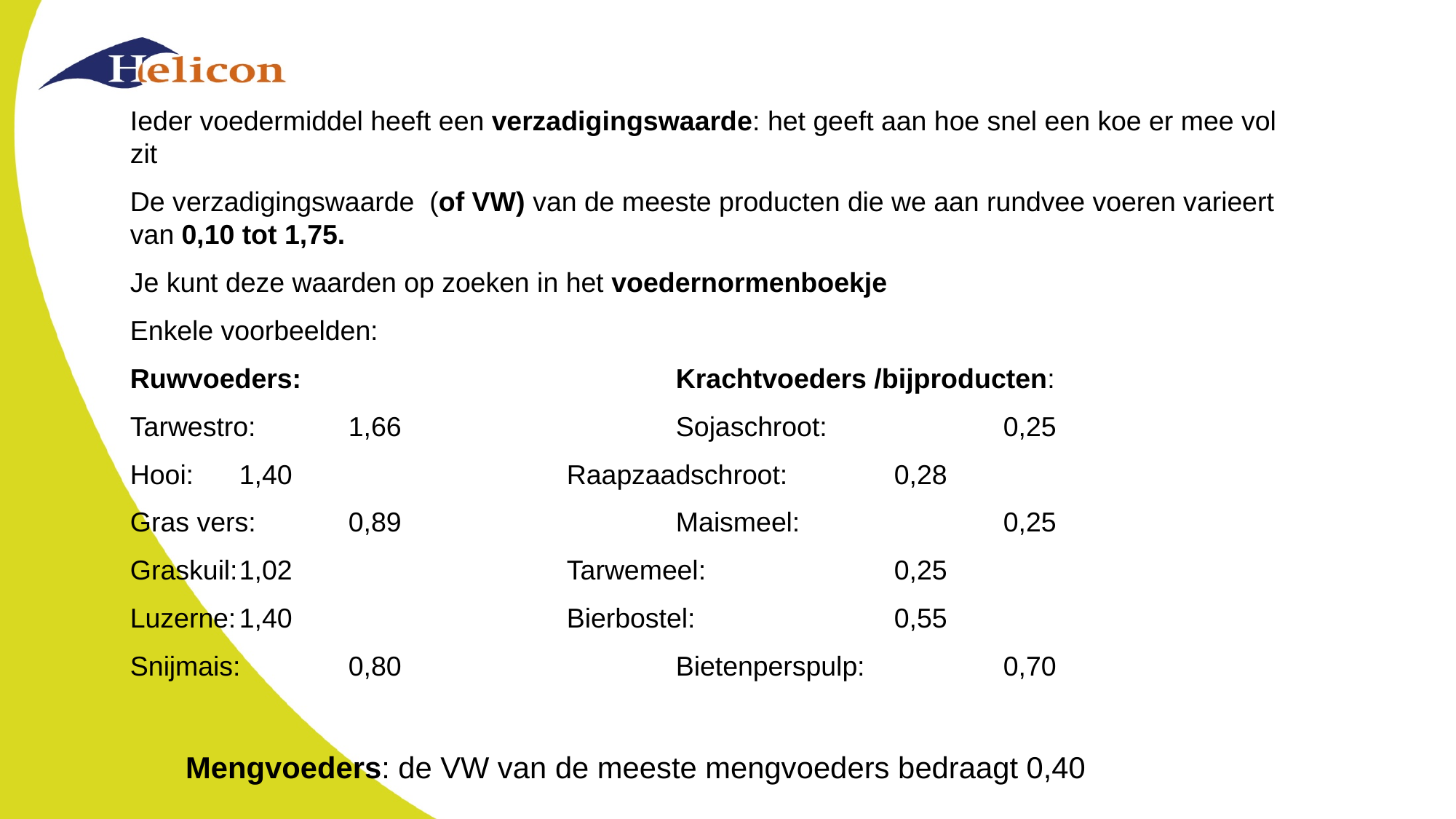

#
Ieder voedermiddel heeft een verzadigingswaarde: het geeft aan hoe snel een koe er mee vol zit
De verzadigingswaarde  (of VW) van de meeste producten die we aan rundvee voeren varieert van 0,10 tot 1,75.
Je kunt deze waarden op zoeken in het voedernormenboekje
Enkele voorbeelden:
Ruwvoeders:				Krachtvoeders /bijproducten:
Tarwestro:	1,66			Sojaschroot:		0,25
Hooi:	1,40			Raapzaadschroot:	0,28
Gras vers:	0,89			Maismeel:		0,25
Graskuil:	1,02			Tarwemeel:		0,25
Luzerne:	1,40			Bierbostel:		0,55
Snijmais:	0,80			Bietenperspulp:		0,70

	Mengvoeders: de VW van de meeste mengvoeders bedraagt 0,40